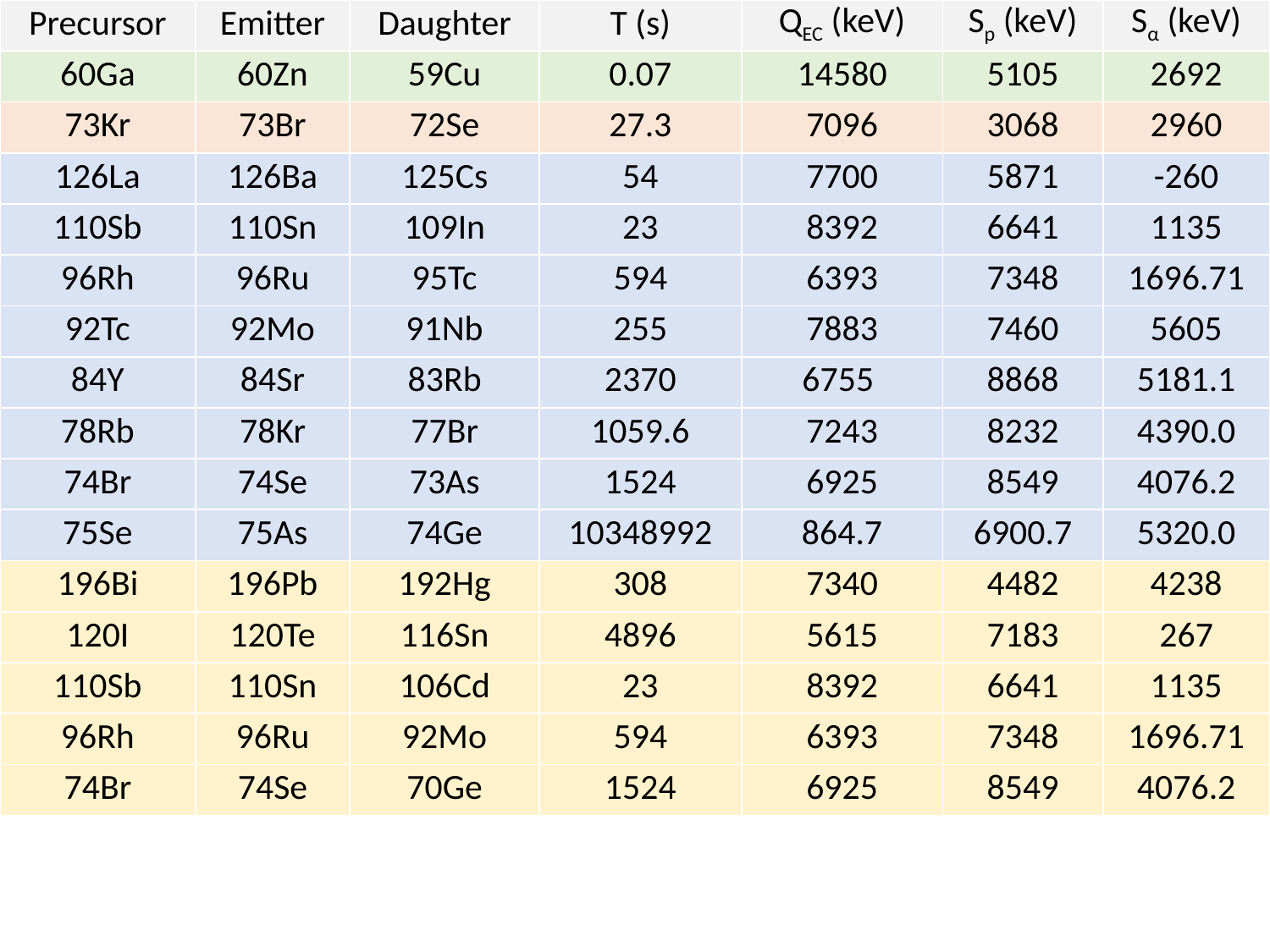

| Precursor | Emitter | Daughter | T (s) | QEC (keV) | Sp (keV) | Sα (keV) |
| --- | --- | --- | --- | --- | --- | --- |
| 60Ga | 60Zn | 59Cu | 0.07 | 14580 | 5105 | 2692 |
| 73Kr | 73Br | 72Se | 27.3 | 7096 | 3068 | 2960 |
| 126La | 126Ba | 125Cs | 54 | 7700 | 5871 | -260 |
| 110Sb | 110Sn | 109In | 23 | 8392 | 6641 | 1135 |
| 96Rh | 96Ru | 95Tc | 594 | 6393 | 7348 | 1696.71 |
| 92Tc | 92Mo | 91Nb | 255 | 7883 | 7460 | 5605 |
| 84Y | 84Sr | 83Rb | 2370 | 6755 | 8868 | 5181.1 |
| 78Rb | 78Kr | 77Br | 1059.6 | 7243 | 8232 | 4390.0 |
| 74Br | 74Se | 73As | 1524 | 6925 | 8549 | 4076.2 |
| 75Se | 75As | 74Ge | 10348992 | 864.7 | 6900.7 | 5320.0 |
| 196Bi | 196Pb | 192Hg | 308 | 7340 | 4482 | 4238 |
| 120I | 120Te | 116Sn | 4896 | 5615 | 7183 | 267 |
| 110Sb | 110Sn | 106Cd | 23 | 8392 | 6641 | 1135 |
| 96Rh | 96Ru | 92Mo | 594 | 6393 | 7348 | 1696.71 |
| 74Br | 74Se | 70Ge | 1524 | 6925 | 8549 | 4076.2 |